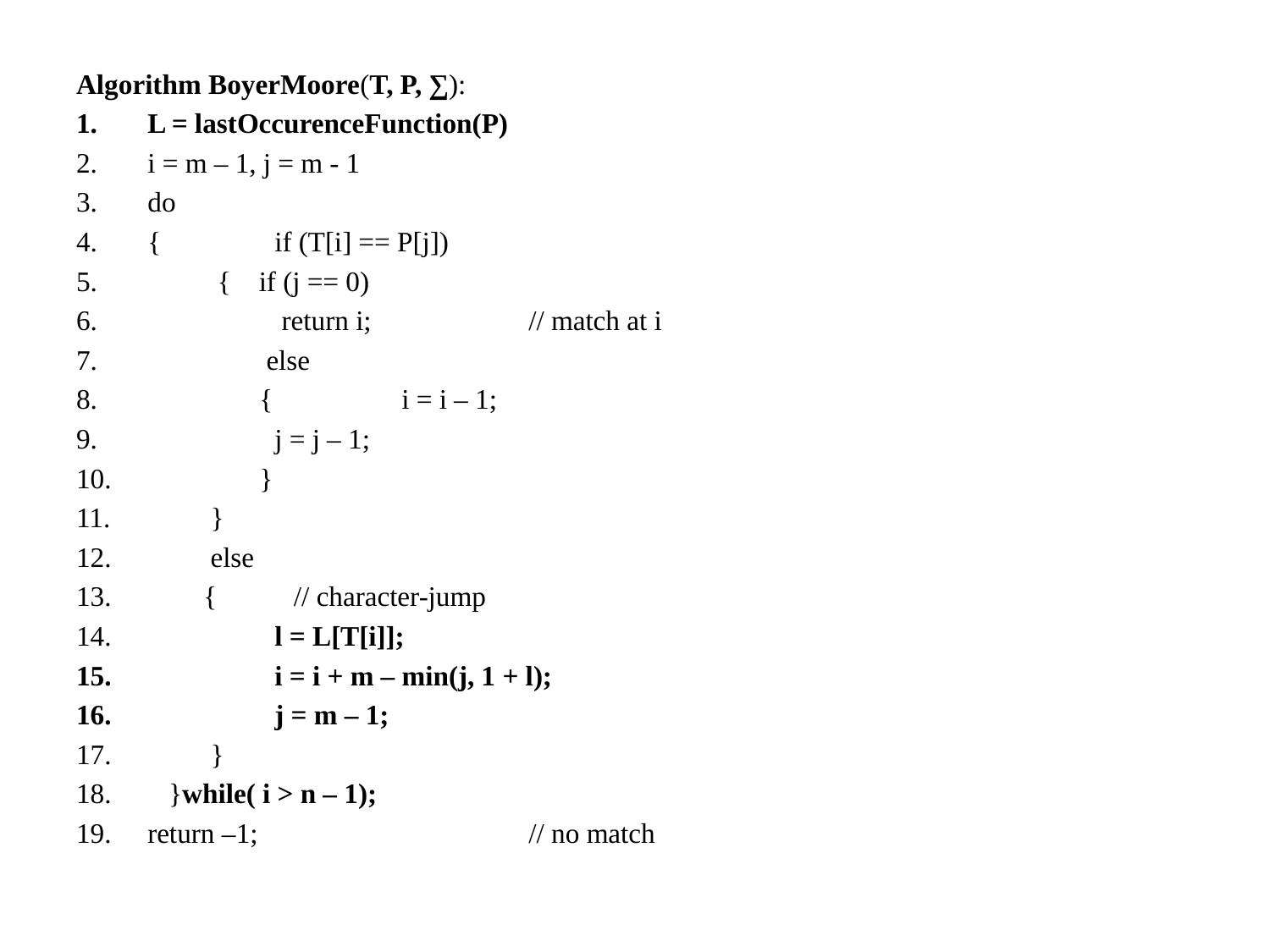

Algorithm BoyerMoore(T, P, ∑):
L = lastOccurenceFunction(P)
i = m – 1, j = m - 1
do
{	if (T[i] == P[j])
          {    if (j == 0)
             	 return i; 		// match at i
                 else
                {    	i = i – 1;
              	j = j – 1;
                }
         }
         else
        {           // character-jump
         	l = L[T[i]];
        	i = i + m – min(j, 1 + l);
        	j = m – 1;
         }
   }while( i > n – 1);
return –1; 			// no match